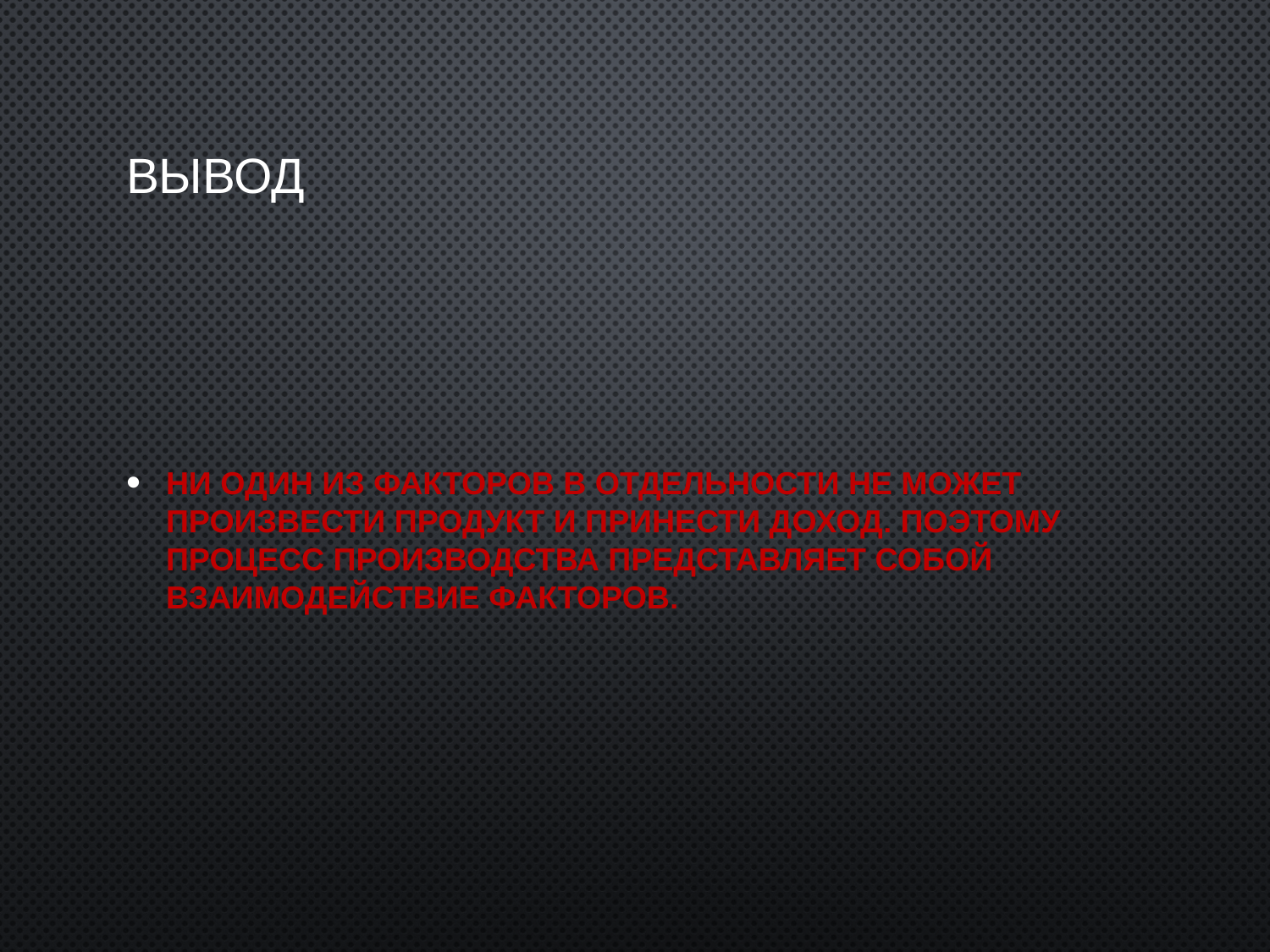

# Вывод
Ни один из факторов в отдельности не может произвести продукт и принести доход. Поэтому процесс производства представляет собой взаимодействие факторов.